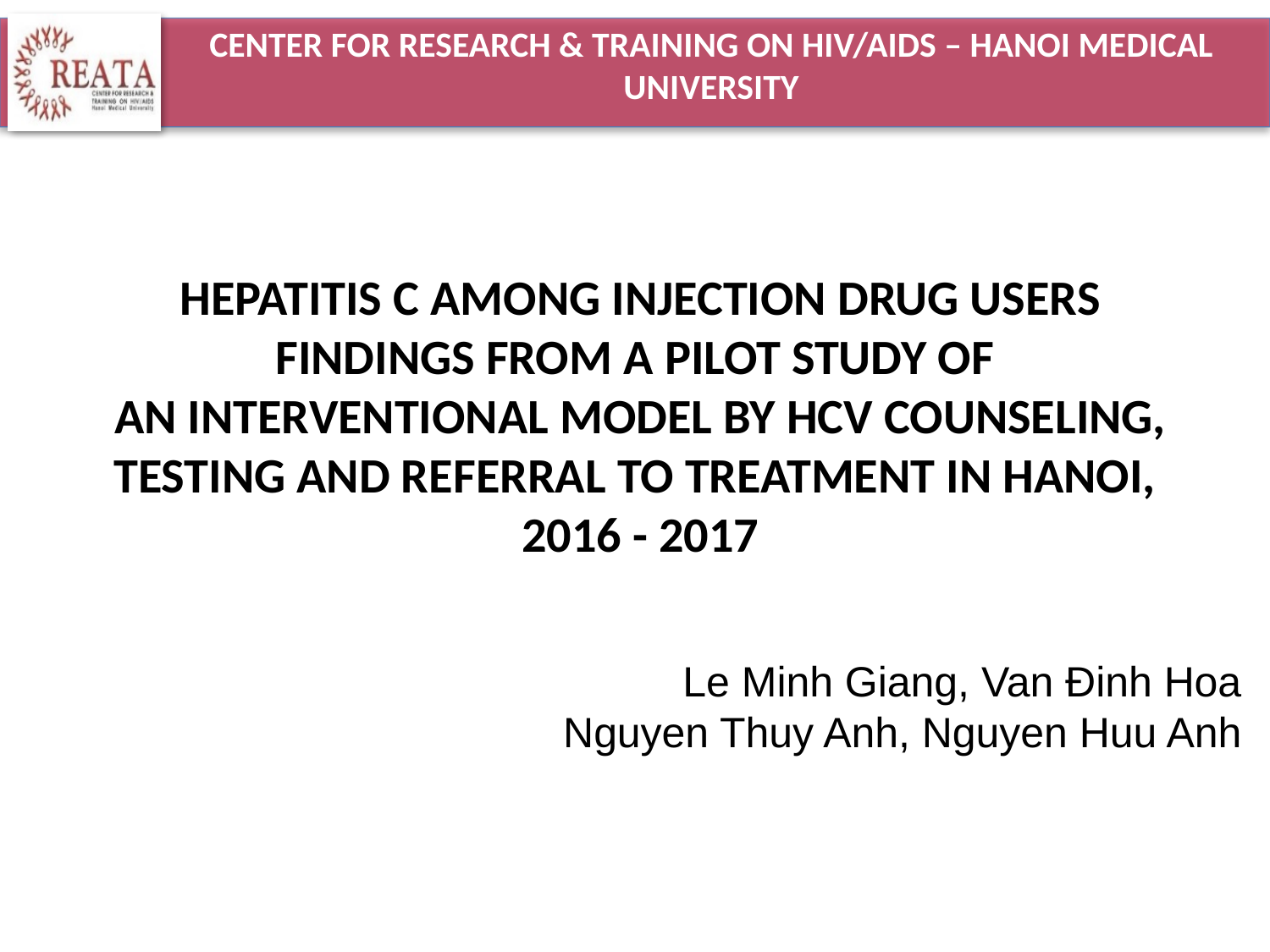

CENTER FOR RESEARCH & TRAINING ON HIV/AIDS – HANOI MEDICAL UNIVERSITY
# HEPATITIS C AMONG INJECTION DRUG USERS FINDINGS FROM A PILOT STUDY OF AN INTERVENTIONAL MODEL BY HCV COUNSELING, TESTING AND REFERRAL TO TREATMENT IN HANOI, 2016 - 2017
Le Minh Giang, Van Đinh Hoa
Nguyen Thuy Anh, Nguyen Huu Anh